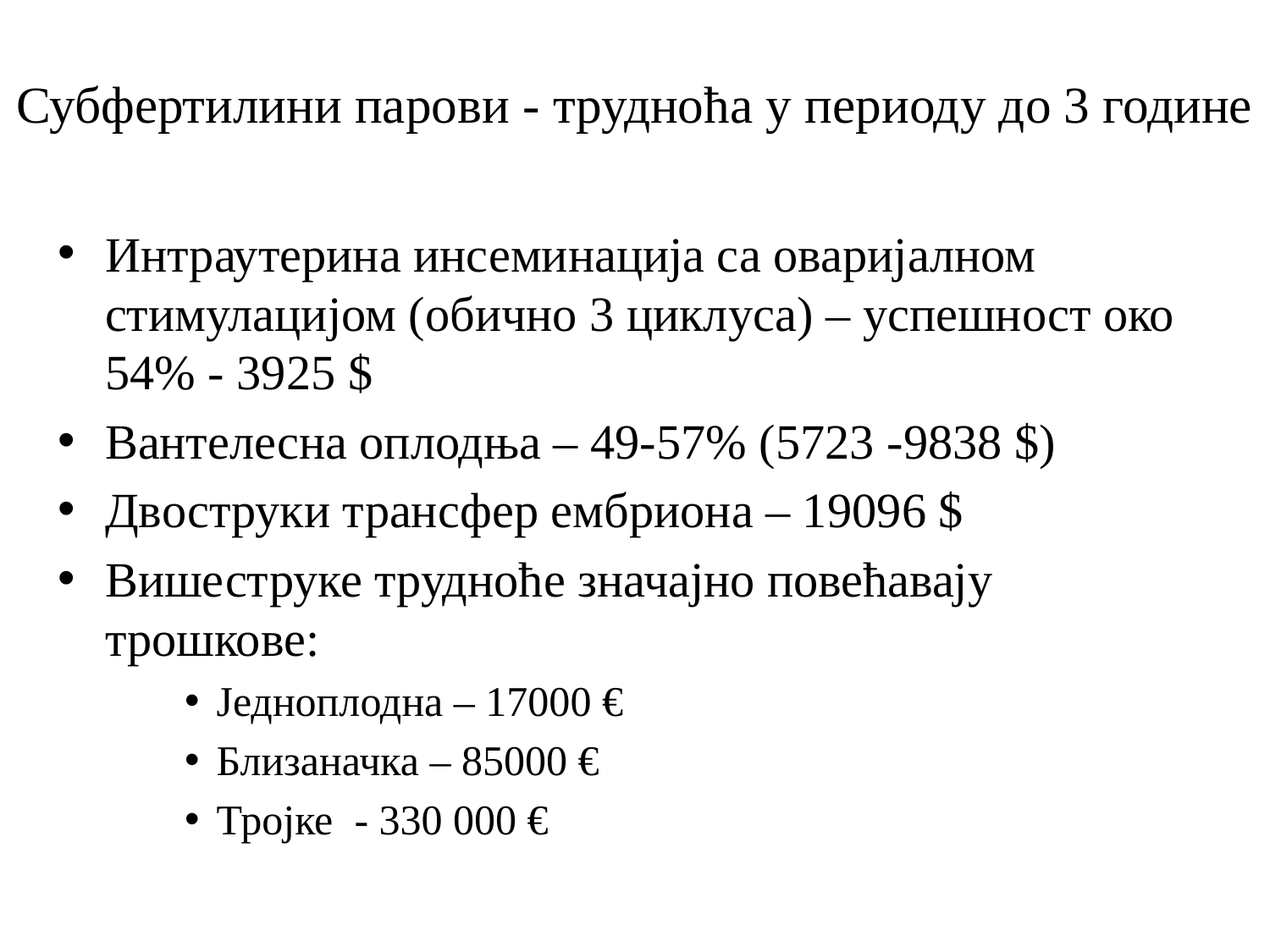

# Субфертилини парови - трудноћа у периоду до 3 године
Интраутерина инсеминација са оваријалном стимулацијом (обично 3 циклуса) – успешност око 54% - 3925 $
Вантелесна оплодња – 49-57% (5723 -9838 $)
Двоструки трансфер ембриона – 19096 $
Вишеструке трудноће значајно повећавају трошкове:
Једноплодна – 17000 €
Близаначка – 85000 €
Тројке  - 330 000 €